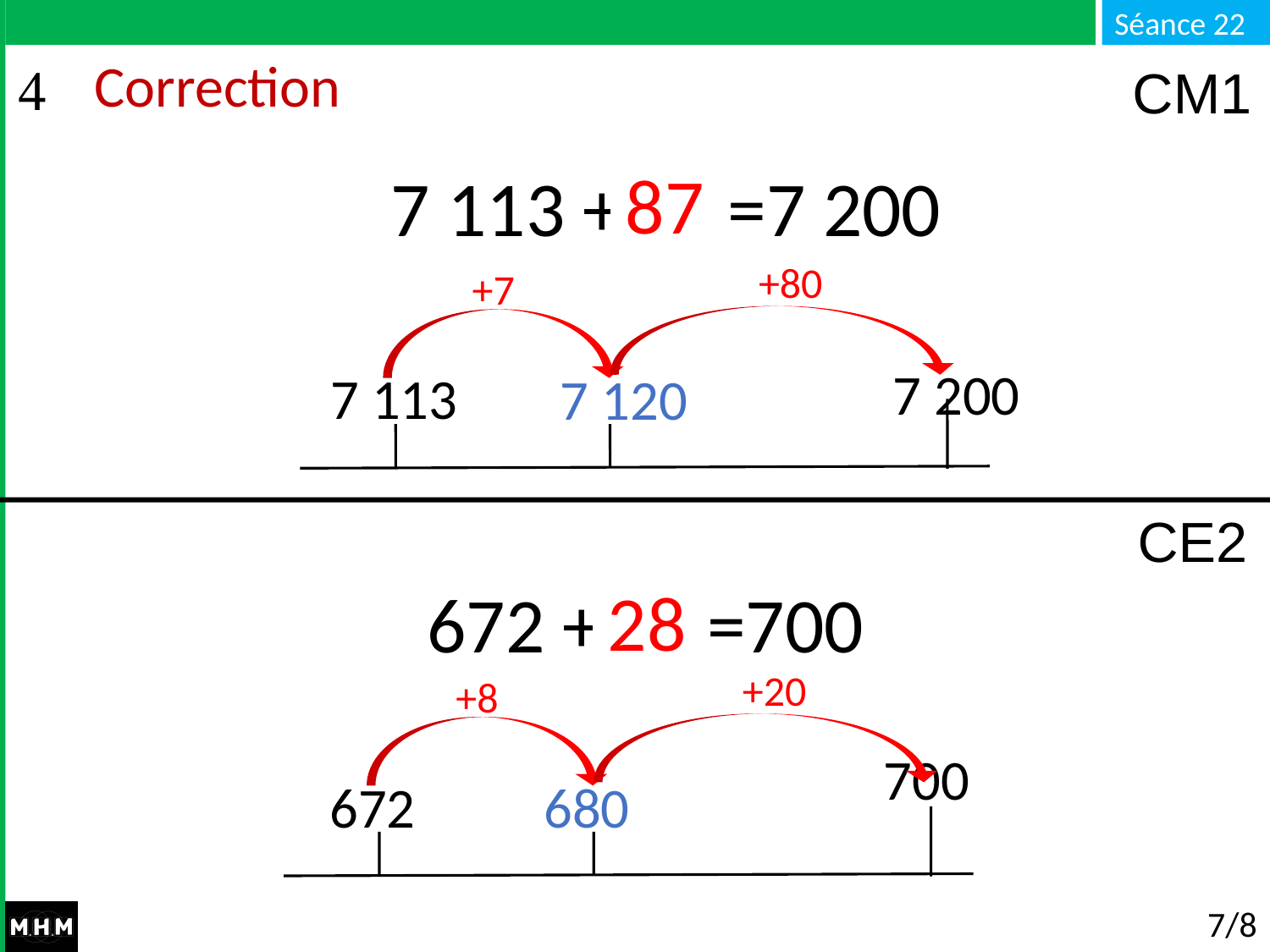

# Correction
CM1
87
 7 113 + …  =7 200
+80
+7

7 200
7 113
7 120

CE2
28
 672 + …  =700
+20
+8

700
672
680
7/8